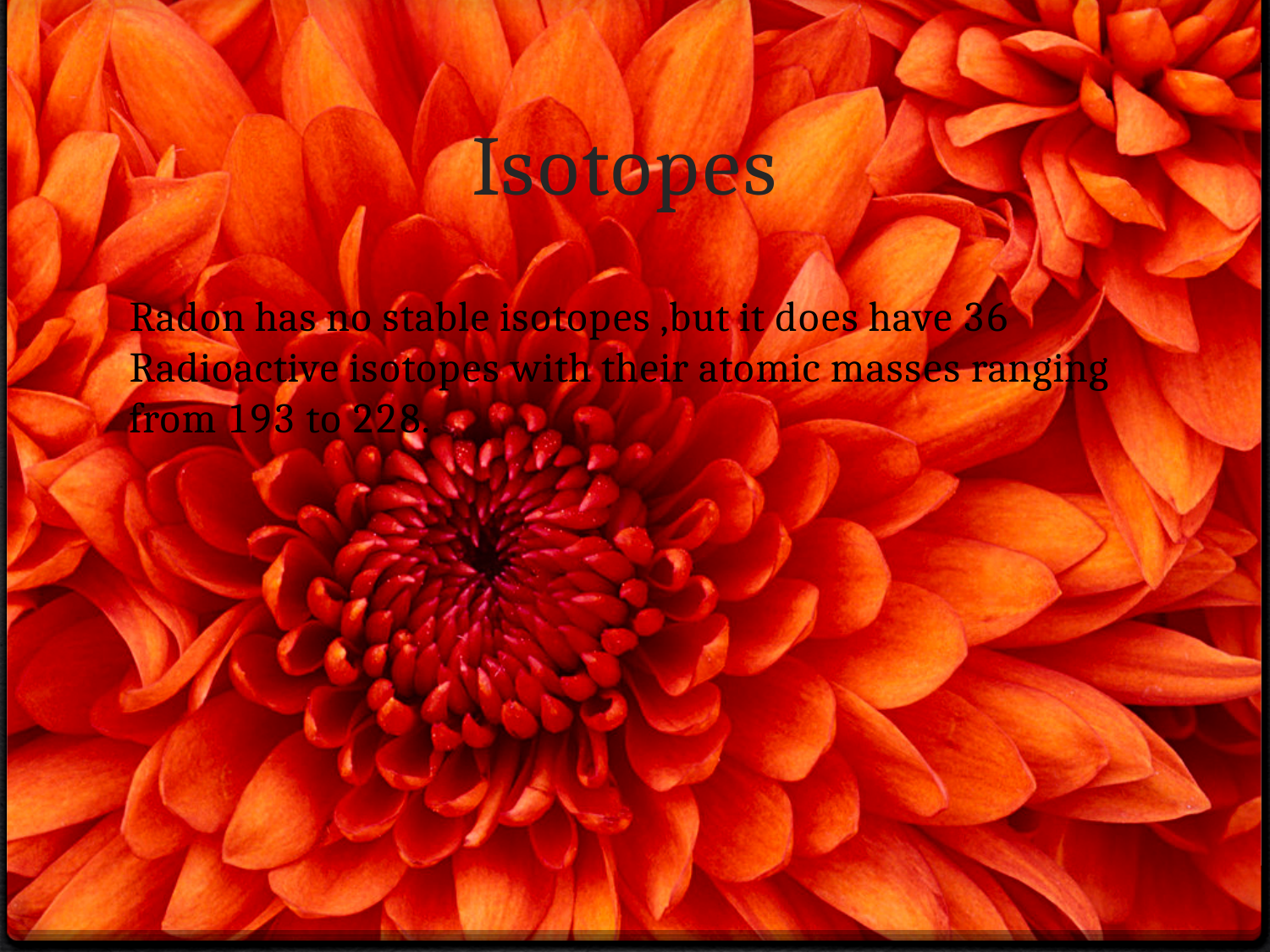

# Isotopes
Radon has no stable isotopes ,but it does have 36 Radioactive isotopes with their atomic masses ranging from 193 to 228.